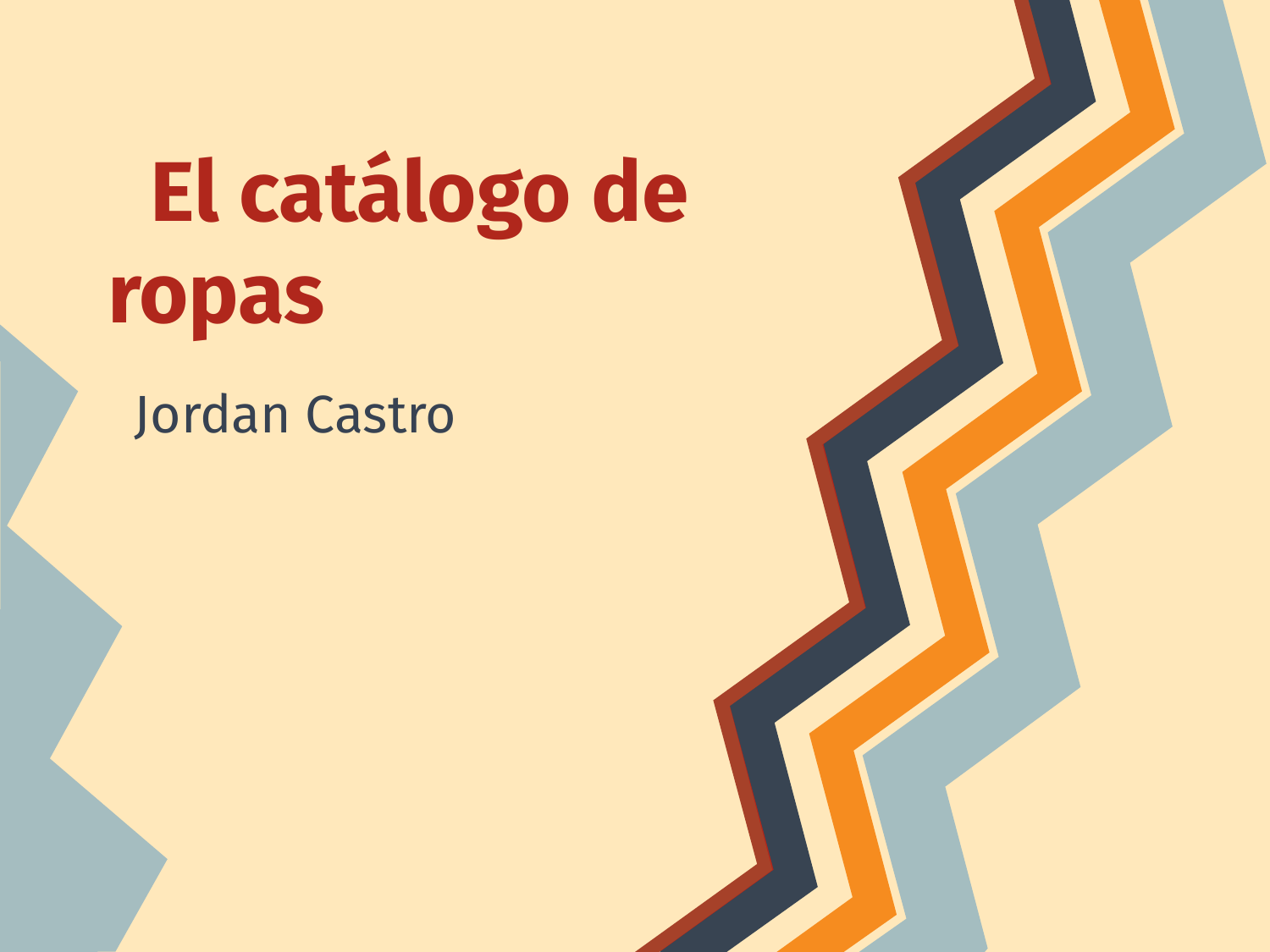

# El catálogo de ropas
Jordan Castro